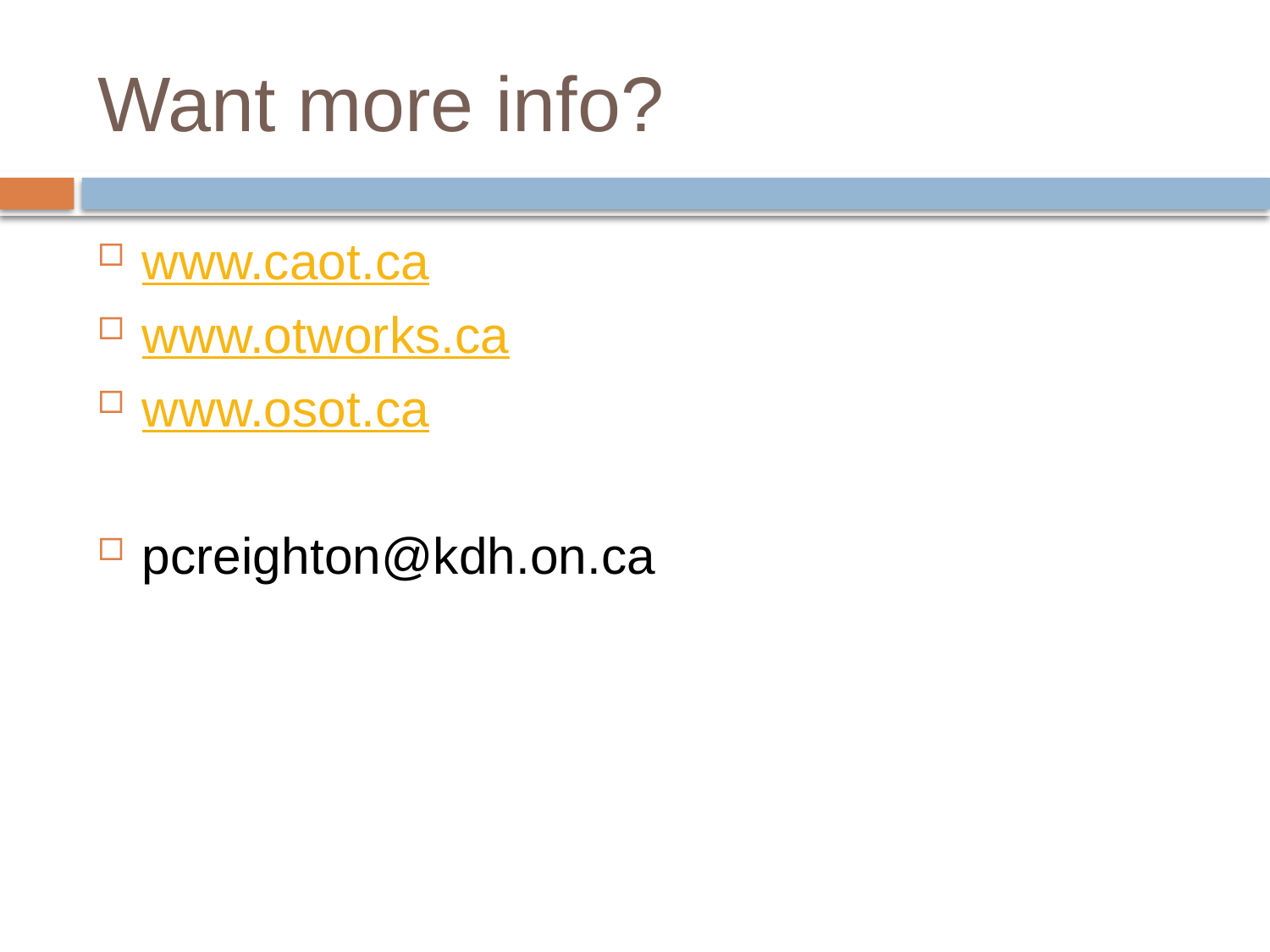

# Want more info?
www.caot.ca
www.otworks.ca
www.osot.ca

pcreighton@kdh.on.ca